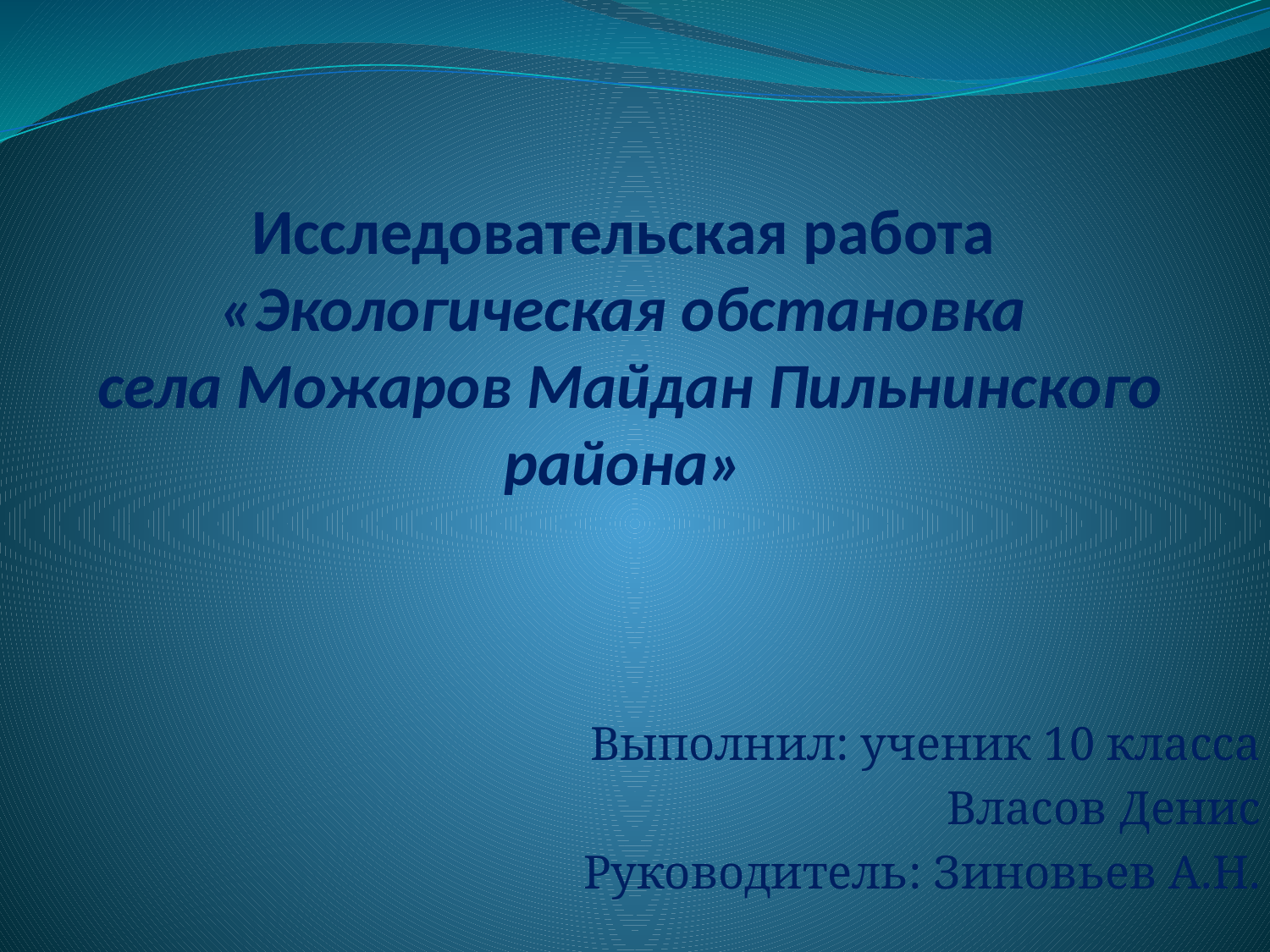

# Исследовательская работа «Экологическая обстановка села Можаров Майдан Пильнинского района»
Выполнил: ученик 10 класса
Власов Денис
Руководитель: Зиновьев А.Н.